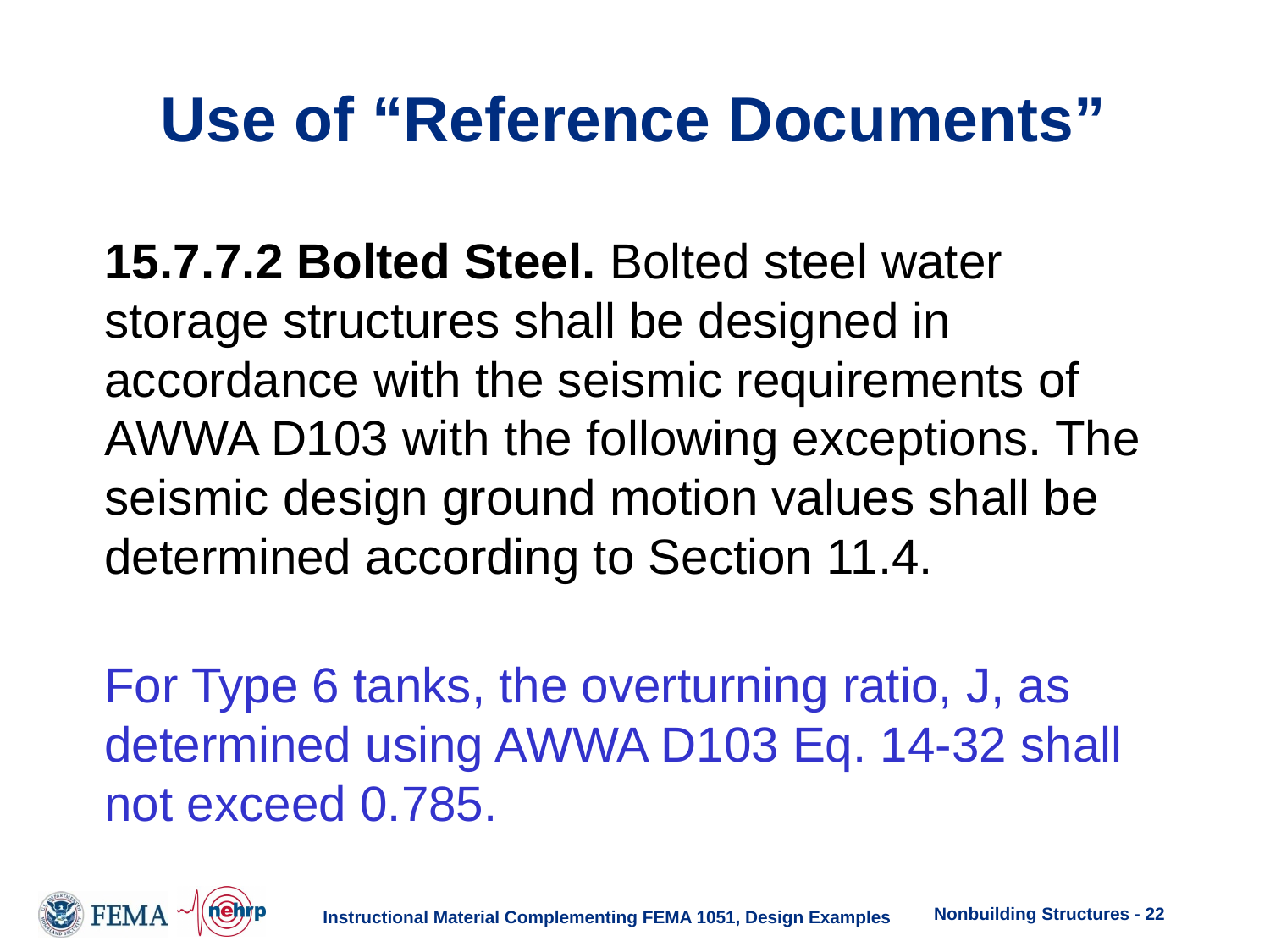

# Use of “Reference Documents”
15.7.7.2 Bolted Steel. Bolted steel water storage structures shall be designed in accordance with the seismic requirements of AWWA D103 with the following exceptions. The seismic design ground motion values shall be determined according to Section 11.4.

For Type 6 tanks, the overturning ratio, J, as determined using AWWA D103 Eq. 14-32 shall not exceed 0.785.
Nonbuilding Structures - 22
Instructional Material Complementing FEMA 1051, Design Examples